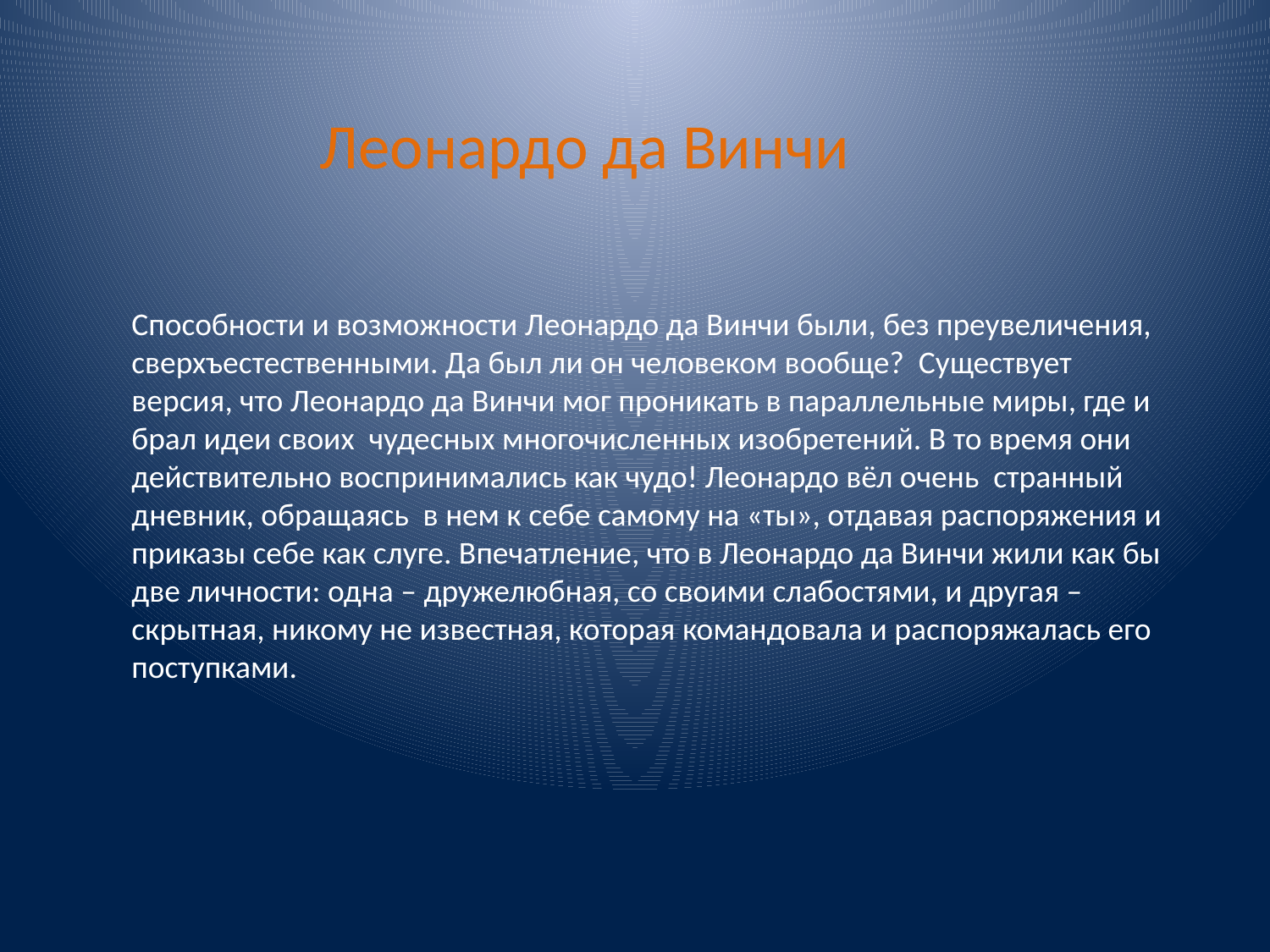

Леонардо да Винчи
Способности и возможности Леонардо да Винчи были, без преувеличения, сверхъестественными. Да был ли он человеком вообще?  Существует  версия, что Леонардо да Винчи мог проникать в параллельные миры, где и брал идеи своих  чудесных многочисленных изобретений. В то время они действительно воспринимались как чудо! Леонардо вёл очень  странный дневник, обращаясь  в нем к себе самому на «ты», отдавая распоряжения и приказы себе как слуге. Впечатление, что в Леонардо да Винчи жили как бы две личности: одна – дружелюбная, со своими слабостями, и другая – скрытная, никому не известная, которая командовала и распоряжалась его поступками.